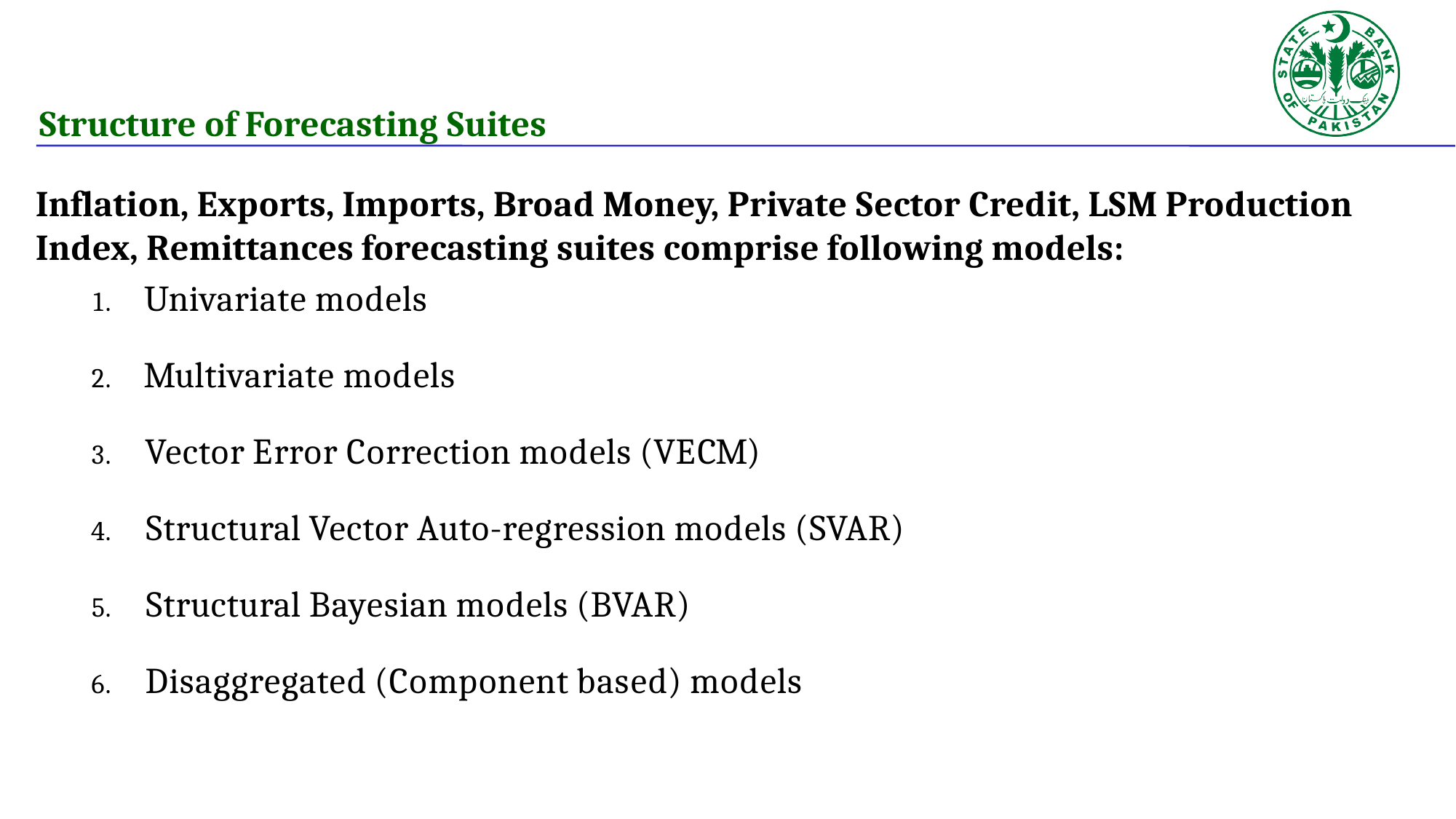

Structure of Forecasting Suites
Inflation, Exports, Imports, Broad Money, Private Sector Credit, LSM Production Index, Remittances forecasting suites comprise following models:
Univariate models

Multivariate models

Vector Error Correction models (VECM)

Structural Vector Auto-regression models (SVAR)

Structural Bayesian models (BVAR)

Disaggregated (Component based) models